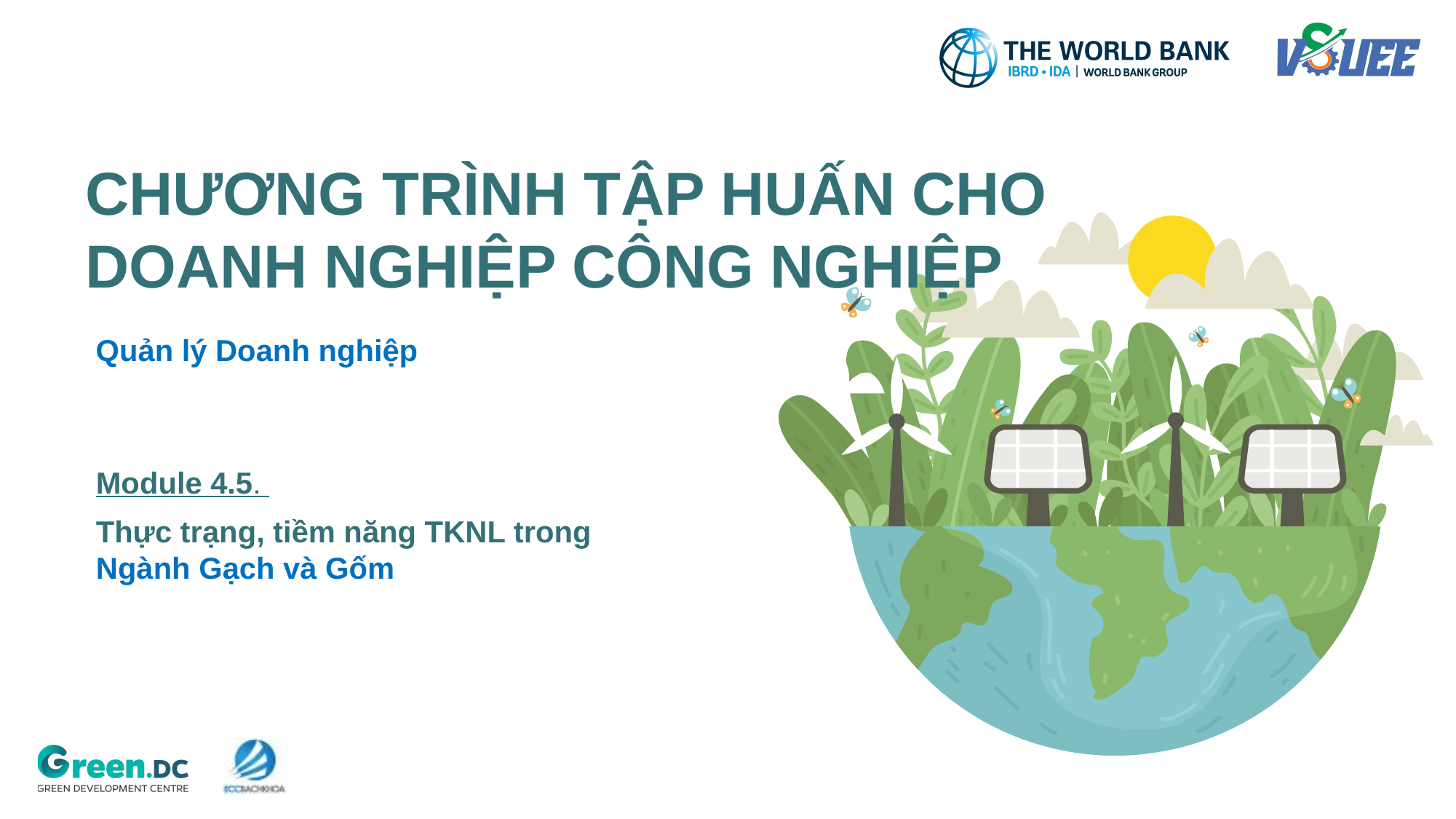

# CHƯƠNG TRÌNH TẬP HUẤN CHO DOANH NGHIỆP CÔNG NGHIỆP

Quản lý Doanh nghiệp
Module 4.5.
Thực trạng, tiềm năng TKNL trong Ngành Gạch và Gốm